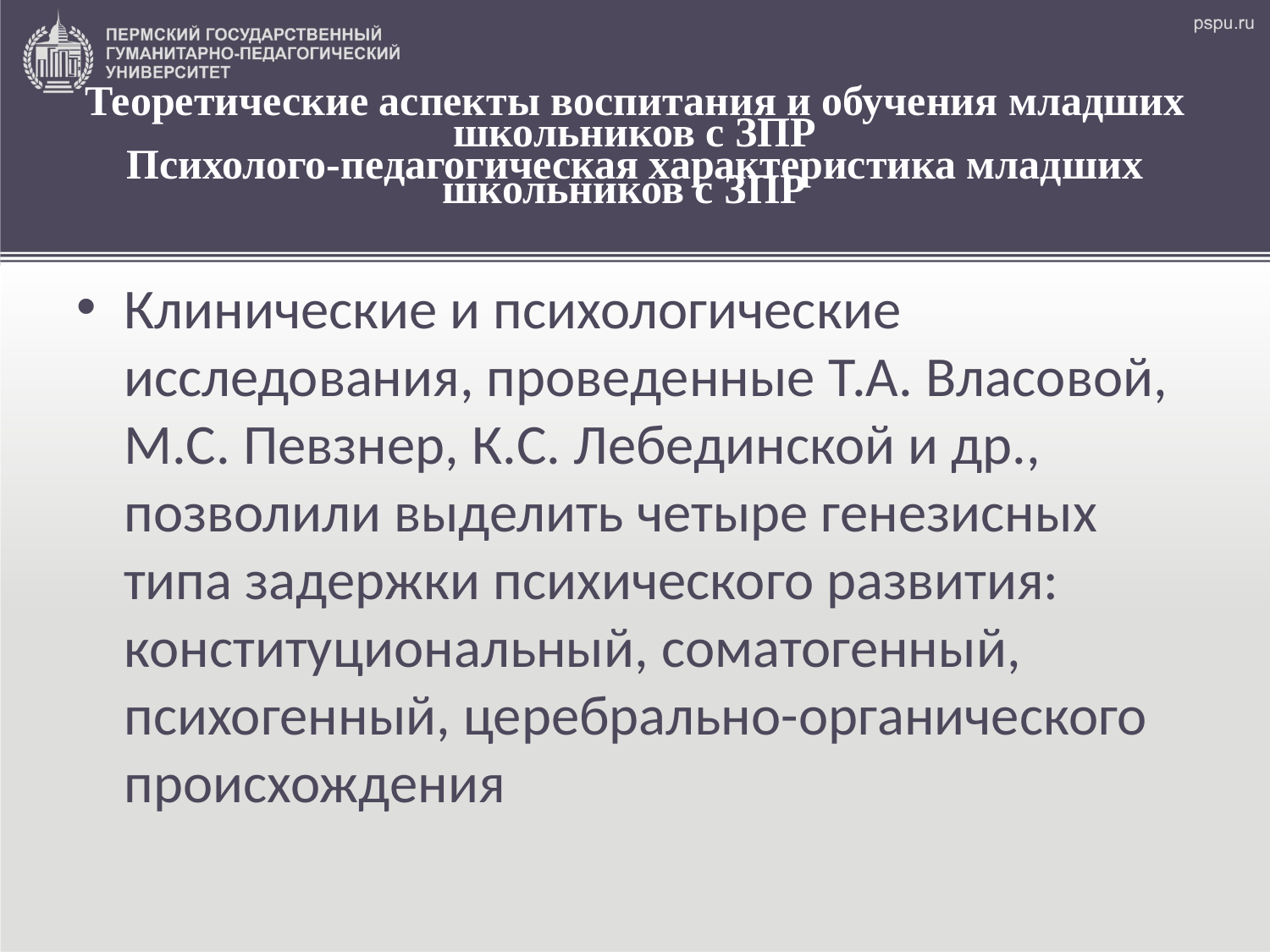

# Теоретические аспекты воспитания и обучения младших школьников с ЗПР Психолого-педагогическая характеристика младших школьников с ЗПР
Клинические и психологические исследования, проведенные Т.А. Власовой, М.С. Певзнер, К.С. Лебединской и др., позволили выделить четыре генезисных типа задержки психического развития: конституциональный, соматогенный, психогенный, церебрально-органического происхождения